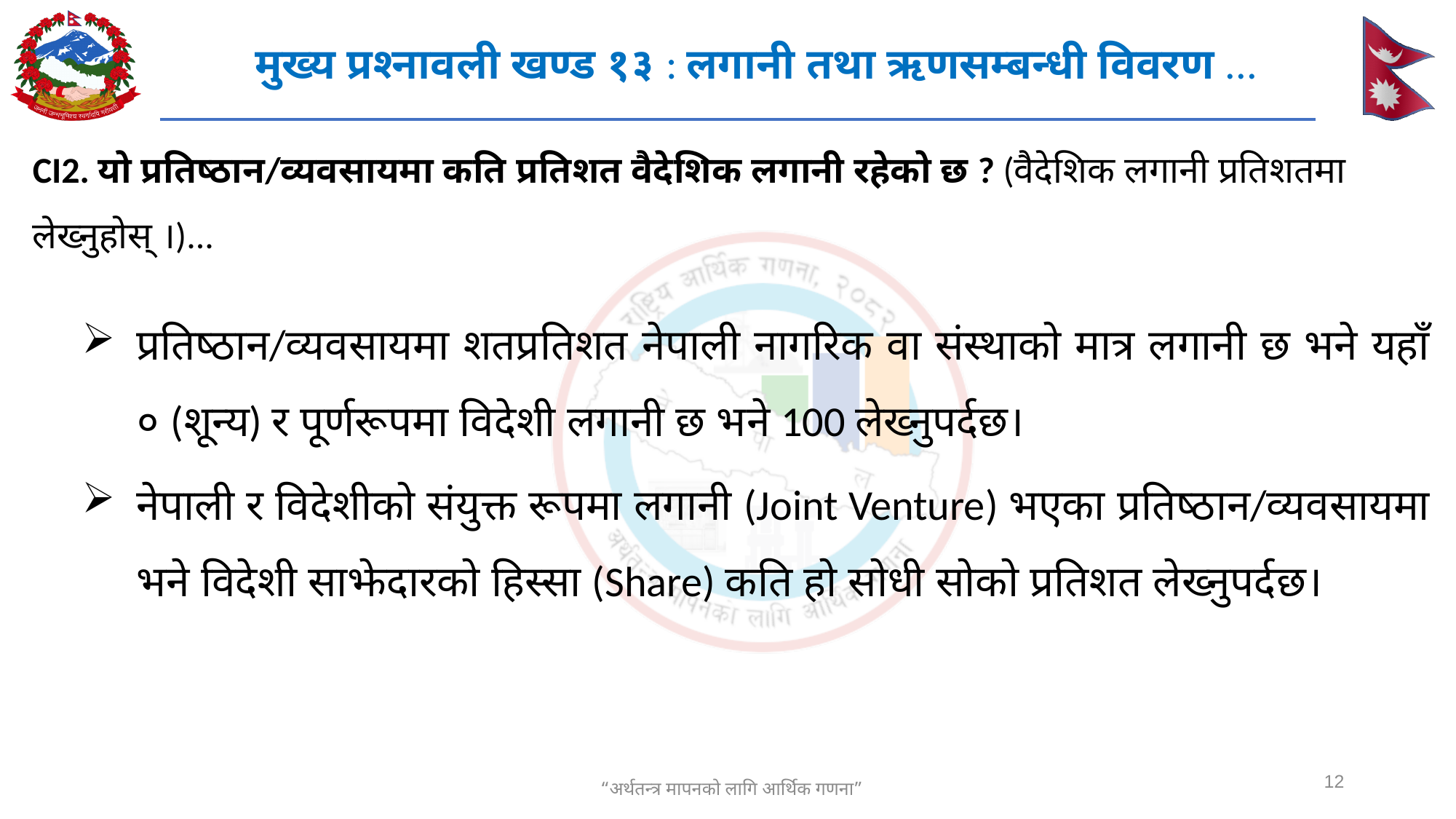

# मुख्य प्रश्नावली खण्ड १३ : लगानी तथा ऋणसम्बन्धी विवरण ...
CI2. यो प्रतिष्ठान/व्यवसायमा कति प्रतिशत वैदेशिक लगानी रहेको छ ? (वैदेशिक लगानी प्रतिशतमा लेख्नुहोस् ।)...

प्रतिष्ठान/व्यवसायमा शतप्रतिशत नेपाली नागरिक वा संस्थाको मात्र लगानी छ भने यहाँ ० (शून्य) र पूर्णरूपमा विदेशी लगानी छ भने 100 लेख्नुपर्दछ।
नेपाली र विदेशीको संयुक्त रूपमा लगानी (Joint Venture) भएका प्रतिष्ठान/व्यवसायमा भने विदेशी साझेदारको हिस्सा (Share) कति हो सोधी सोको प्रतिशत लेख्नुपर्दछ।
12
“अर्थतन्त्र मापनको लागि आर्थिक गणना”